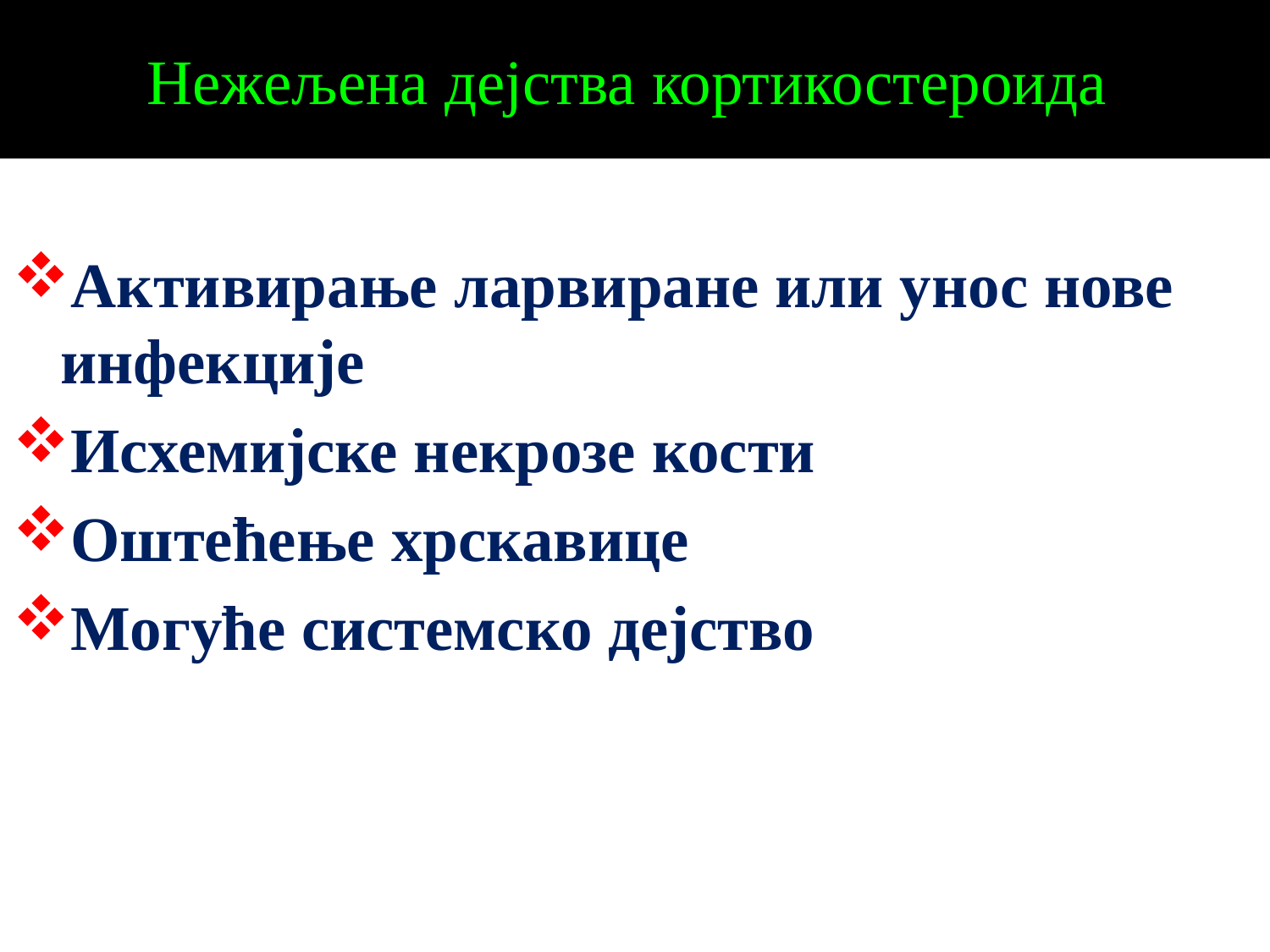

# Нежељена дејства кортикостероида
Активирање ларвиране или унос нове инфекције
Исхемијске некрозе кости
Оштећење хрскавице
Могуће системско дејство